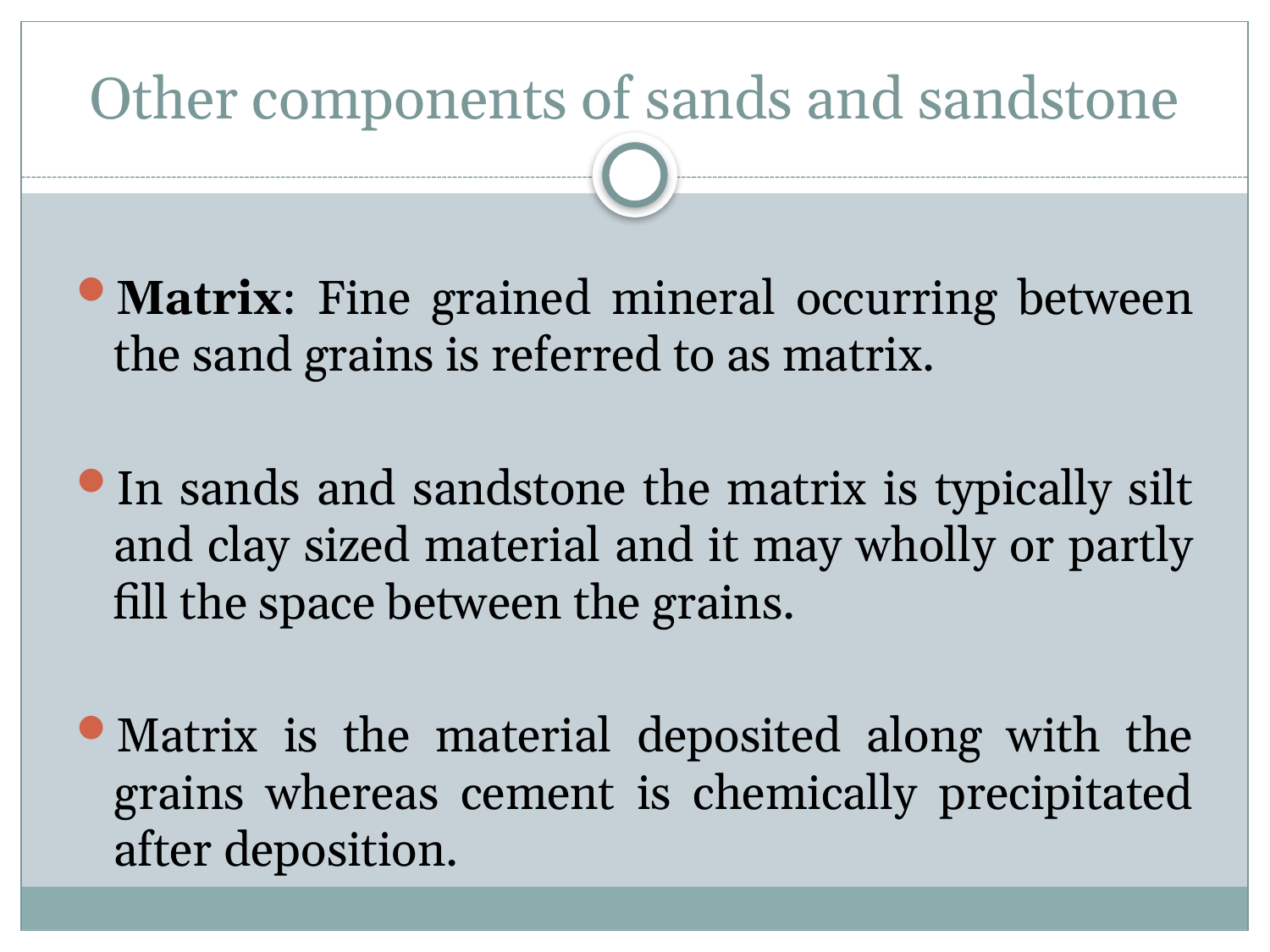

# Other components of sands and sandstone
Matrix: Fine grained mineral occurring between the sand grains is referred to as matrix.

In sands and sandstone the matrix is typically silt and clay sized material and it may wholly or partly fill the space between the grains.

Matrix is the material deposited along with the grains whereas cement is chemically precipitated after deposition.